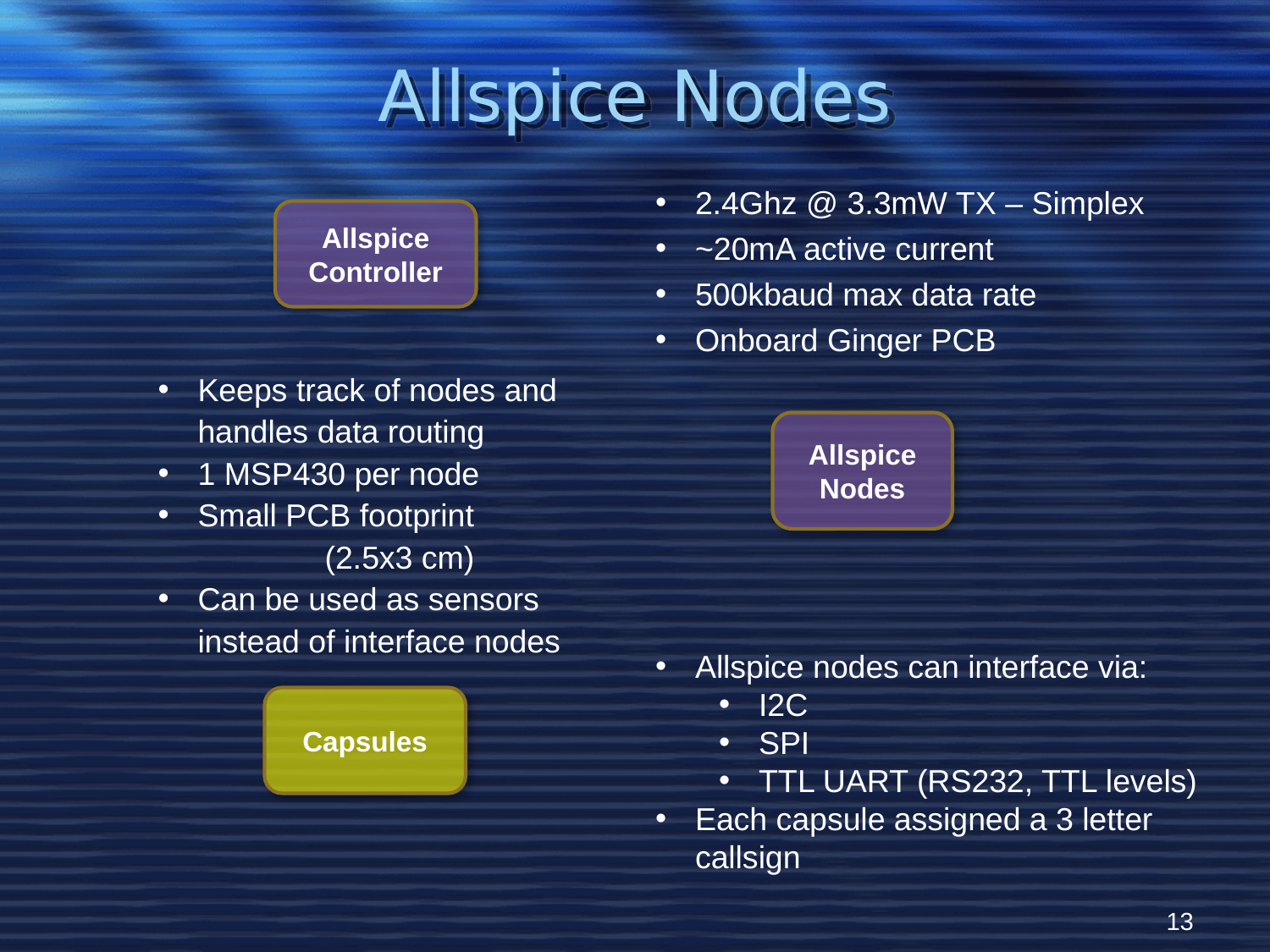

# Allspice Nodes
2.4Ghz @ 3.3mW TX – Simplex
~20mA active current
500kbaud max data rate
Onboard Ginger PCB

Allspice Controller
Keeps track of nodes and   handles data routing
1 MSP430 per node
Small PCB footprint
		(2.5x3 cm)
Can be used as sensors instead of interface nodes

Allspice Nodes
Allspice nodes can interface via:
I2C
SPI
TTL UART (RS232, TTL levels)
Each capsule assigned a 3 letter callsign
Capsules
13